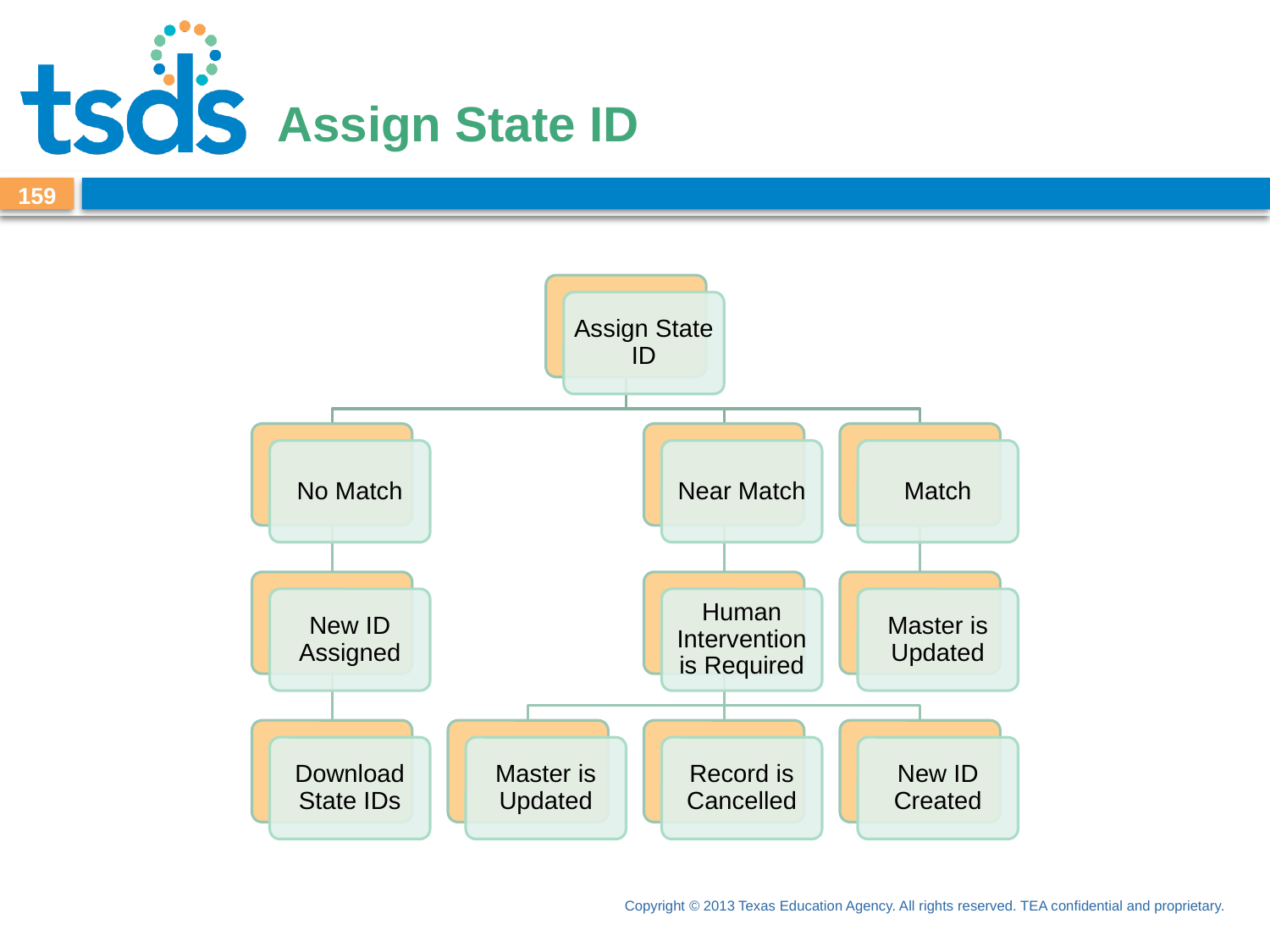

# Assign State ID
159
Assign State ID
No Match
New ID Assigned
Download State IDs
Near Match
Human Intervention is Required
Master is Updated
Record is Cancelled
New ID Created
Match
Master is Updated